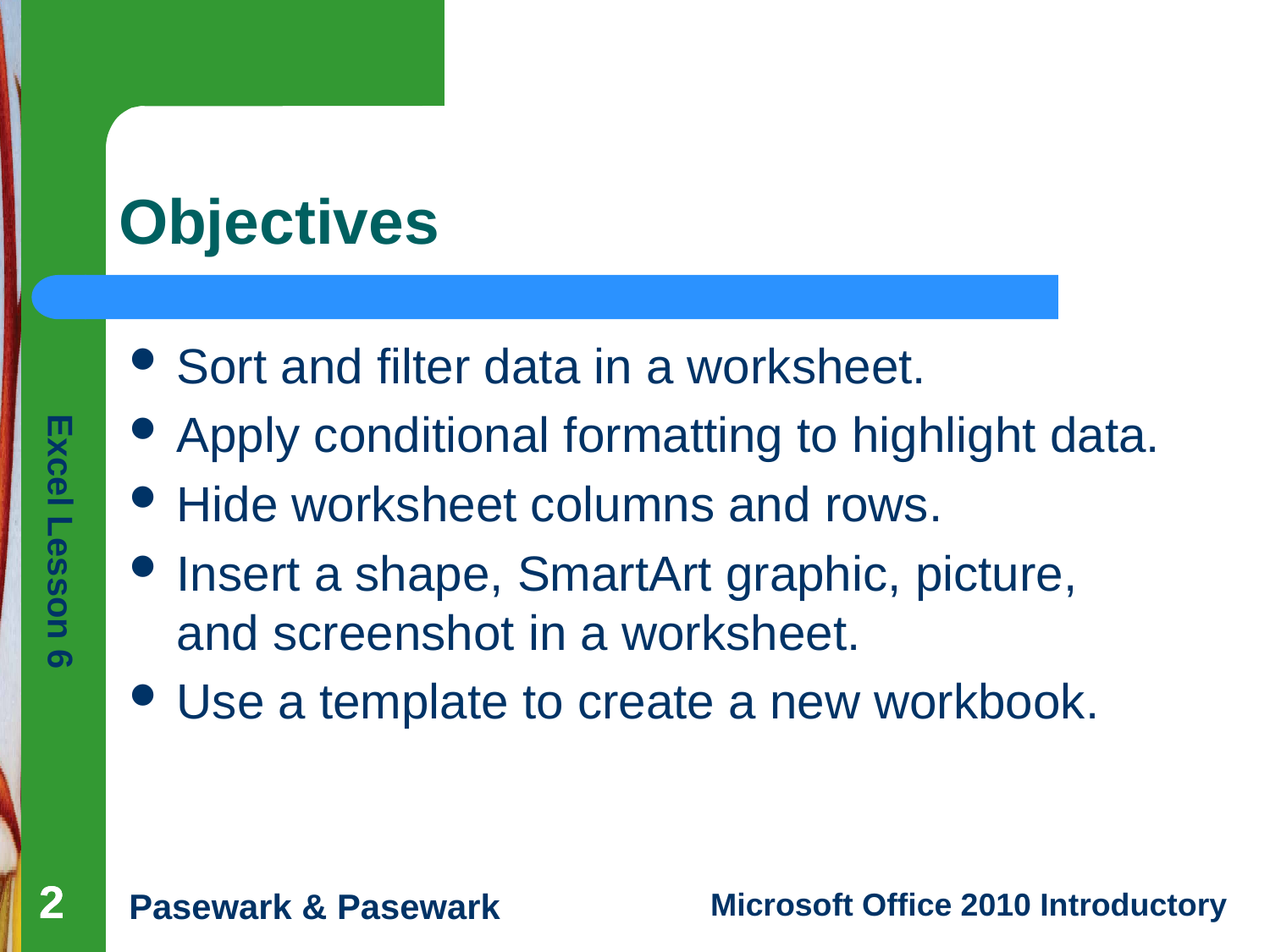

# Objectives
Sort and filter data in a worksheet.
Apply conditional formatting to highlight data.
Hide worksheet columns and rows.
Insert a shape, SmartArt graphic, picture, and screenshot in a worksheet.
Use a template to create a new workbook.
2
2
2